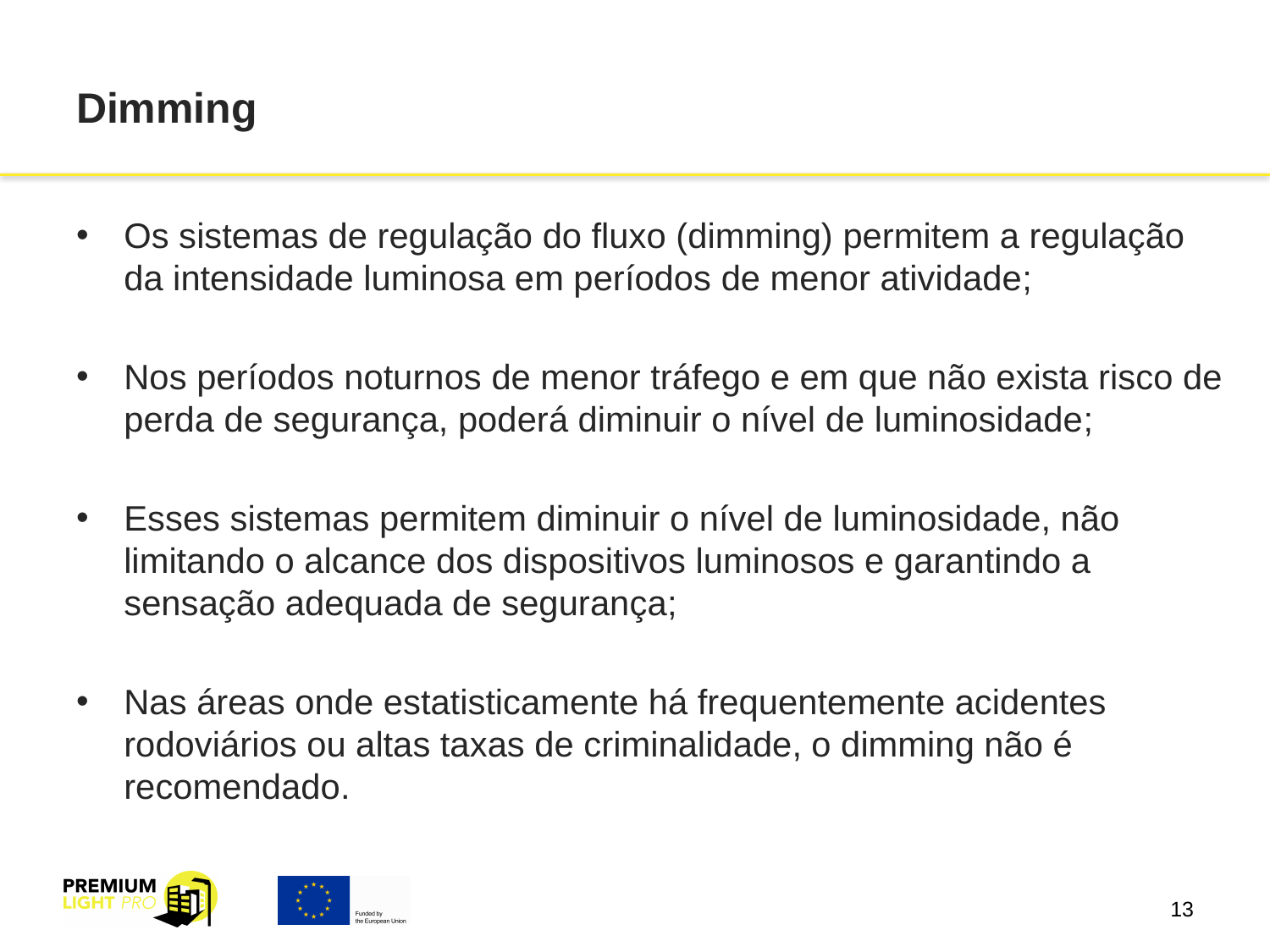

# Dimming
Os sistemas de regulação do fluxo (dimming) permitem a regulação da intensidade luminosa em períodos de menor atividade;

Nos períodos noturnos de menor tráfego e em que não exista risco de perda de segurança, poderá diminuir o nível de luminosidade;

Esses sistemas permitem diminuir o nível de luminosidade, não limitando o alcance dos dispositivos luminosos e garantindo a sensação adequada de segurança;

Nas áreas onde estatisticamente há frequentemente acidentes rodoviários ou altas taxas de criminalidade, o dimming não é recomendado.